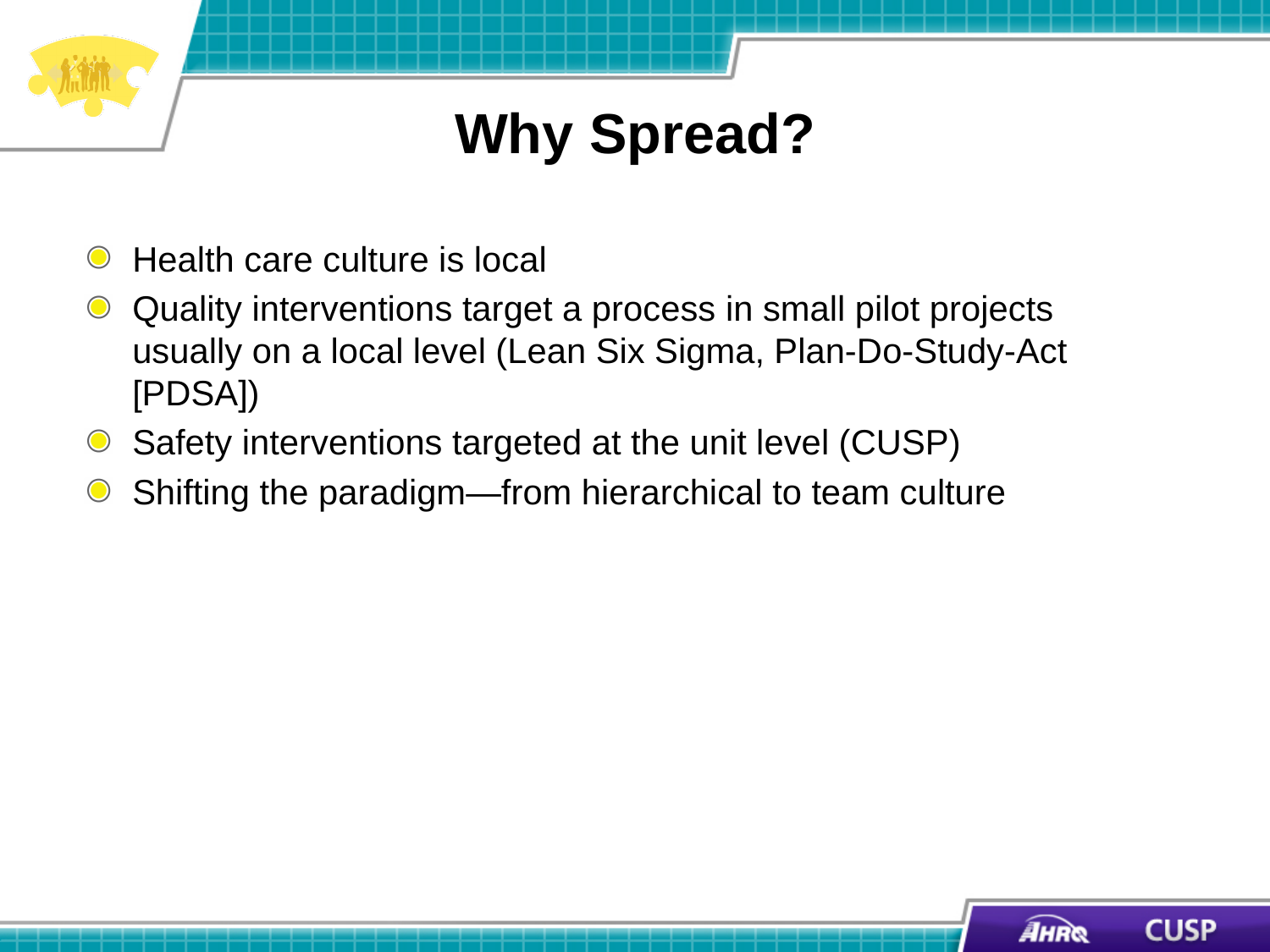

# Why Spread?
Health care culture is local
Quality interventions target a process in small pilot projects usually on a local level (Lean Six Sigma, Plan-Do-Study-Act [PDSA])
Safety interventions targeted at the unit level (CUSP)
Shifting the paradigm—from hierarchical to team culture